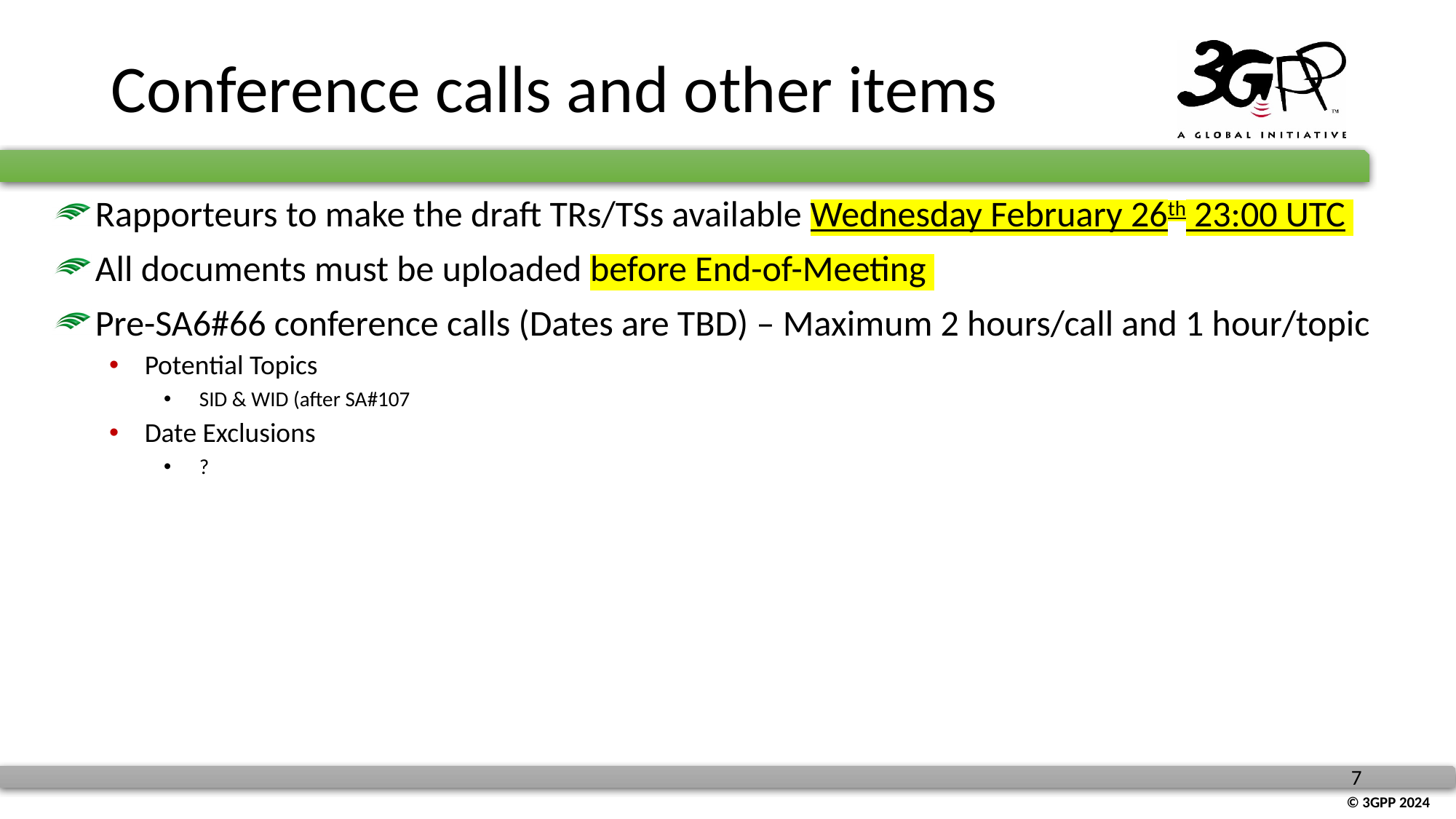

# Conference calls and other items
Rapporteurs to make the draft TRs/TSs available Wednesday February 26th 23:00 UTC
All documents must be uploaded before End-of-Meeting
Pre-SA6#66 conference calls (Dates are TBD) – Maximum 2 hours/call and 1 hour/topic
Potential Topics
SID & WID (after SA#107
Date Exclusions
?